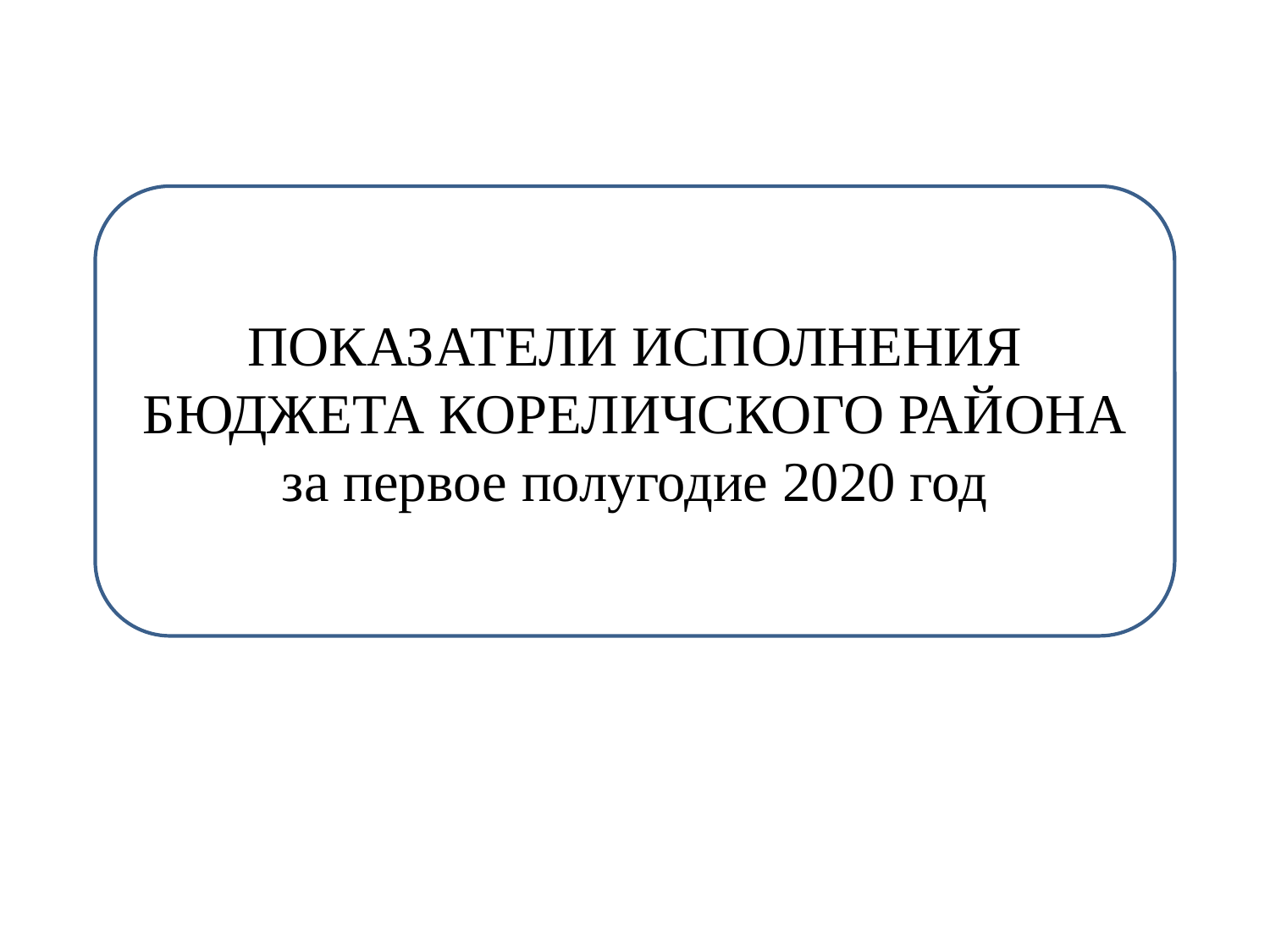

ПОКАЗАТЕЛИ ИСПОЛНЕНИЯ БЮДЖЕТА КОРЕЛИЧСКОГО РАЙОНА за первое полугодие 2020 год
# ПОКАЗАТЕЛИ ИСПОЛНЕНИЯ БЮДЖЕТА КОРЕЛИЧСКОГО РАЙОНА ЗА 2019 год